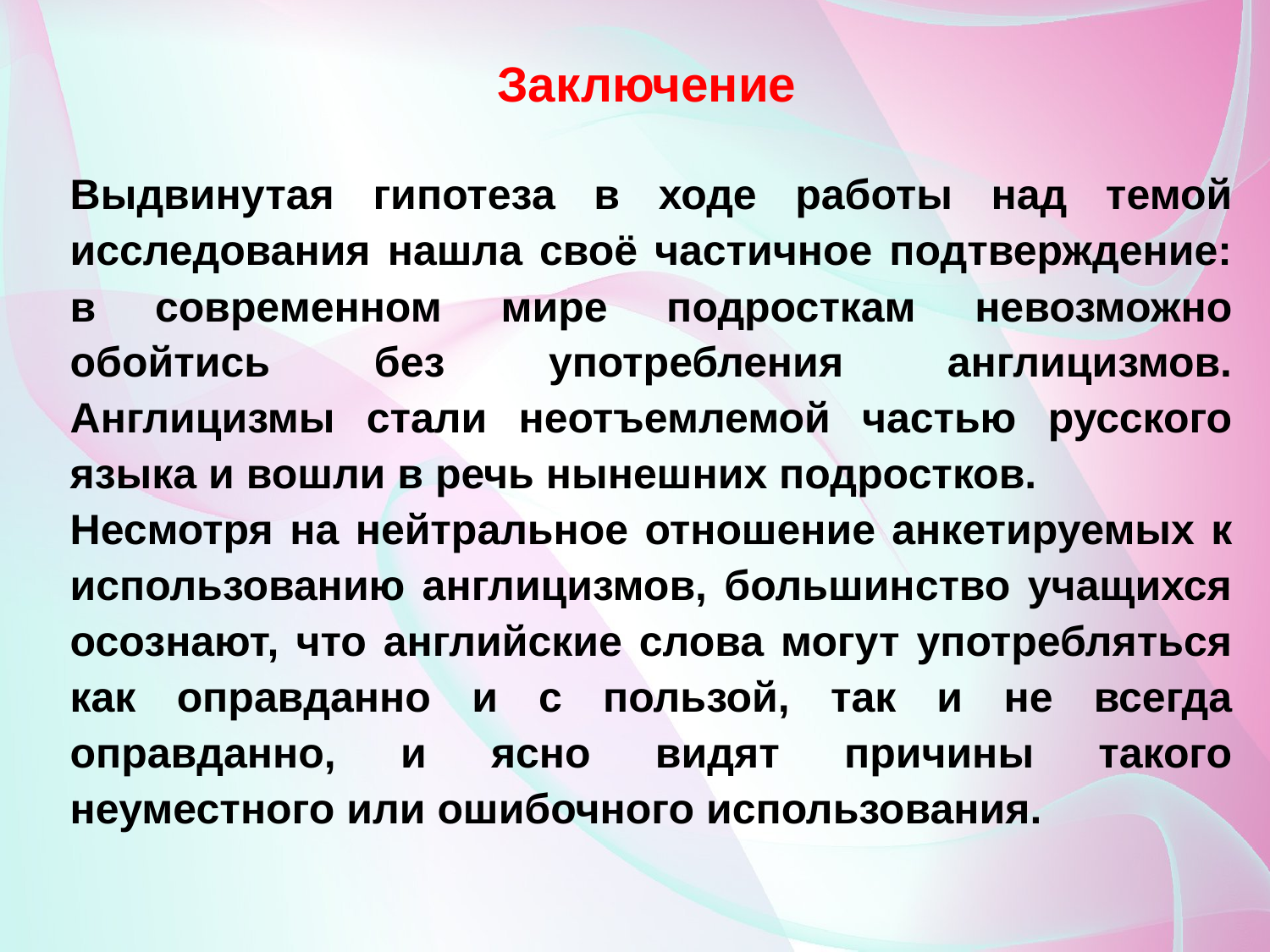

Заключение
Выдвинутая гипотеза в ходе работы над темой исследования нашла своё частичное подтверждение: в современном мире подросткам невозможно обойтись без употребления англицизмов. Англицизмы стали неотъемлемой частью русского языка и вошли в речь нынешних подростков.
Несмотря на нейтральное отношение анкетируемых к использованию англицизмов, большинство учащихся осознают, что английские слова могут употребляться как оправданно и с пользой, так и не всегда оправданно, и ясно видят причины такого неуместного или ошибочного использования.